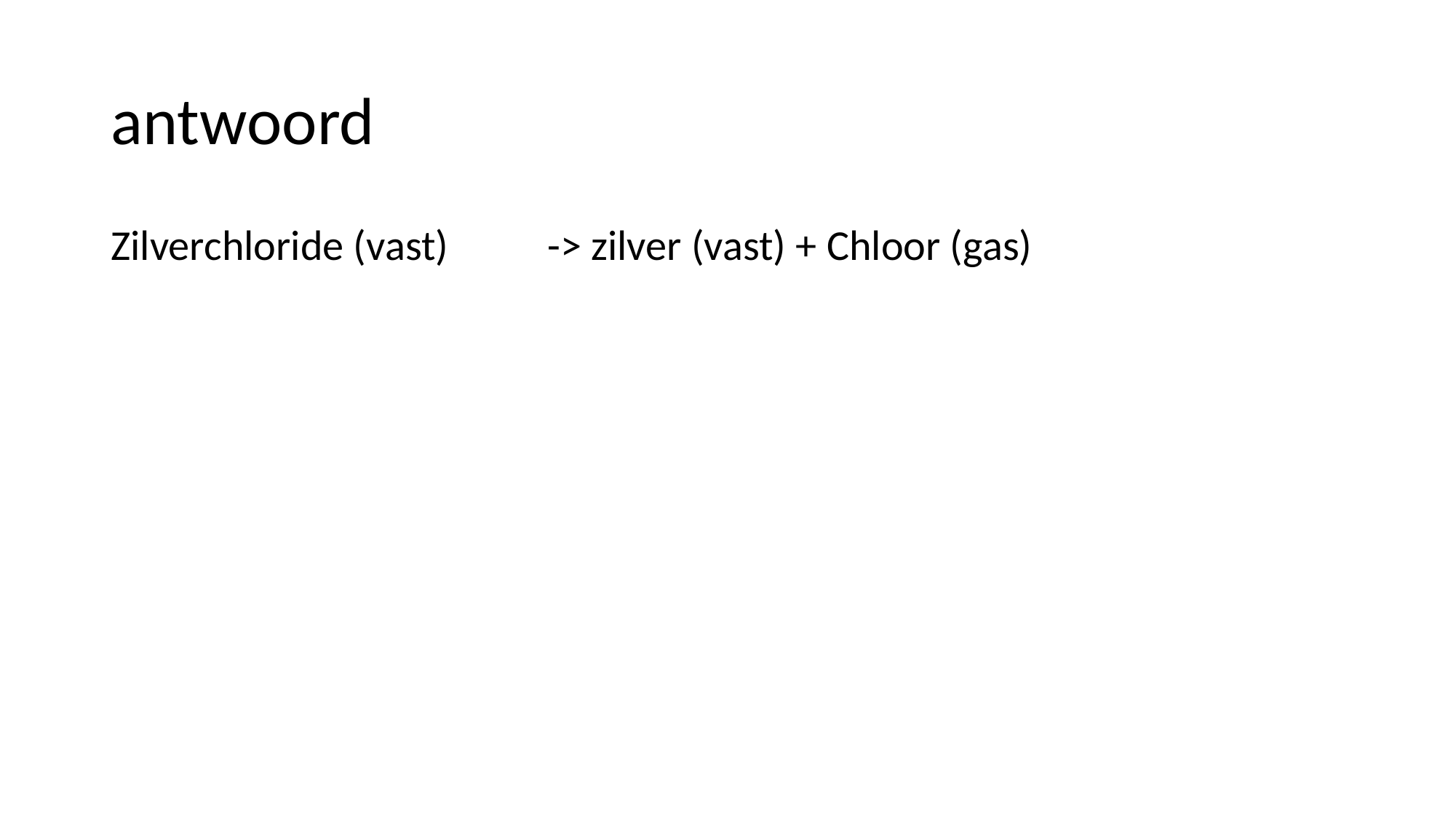

# antwoord
Zilverchloride (vast)	-> zilver (vast) + Chloor (gas)